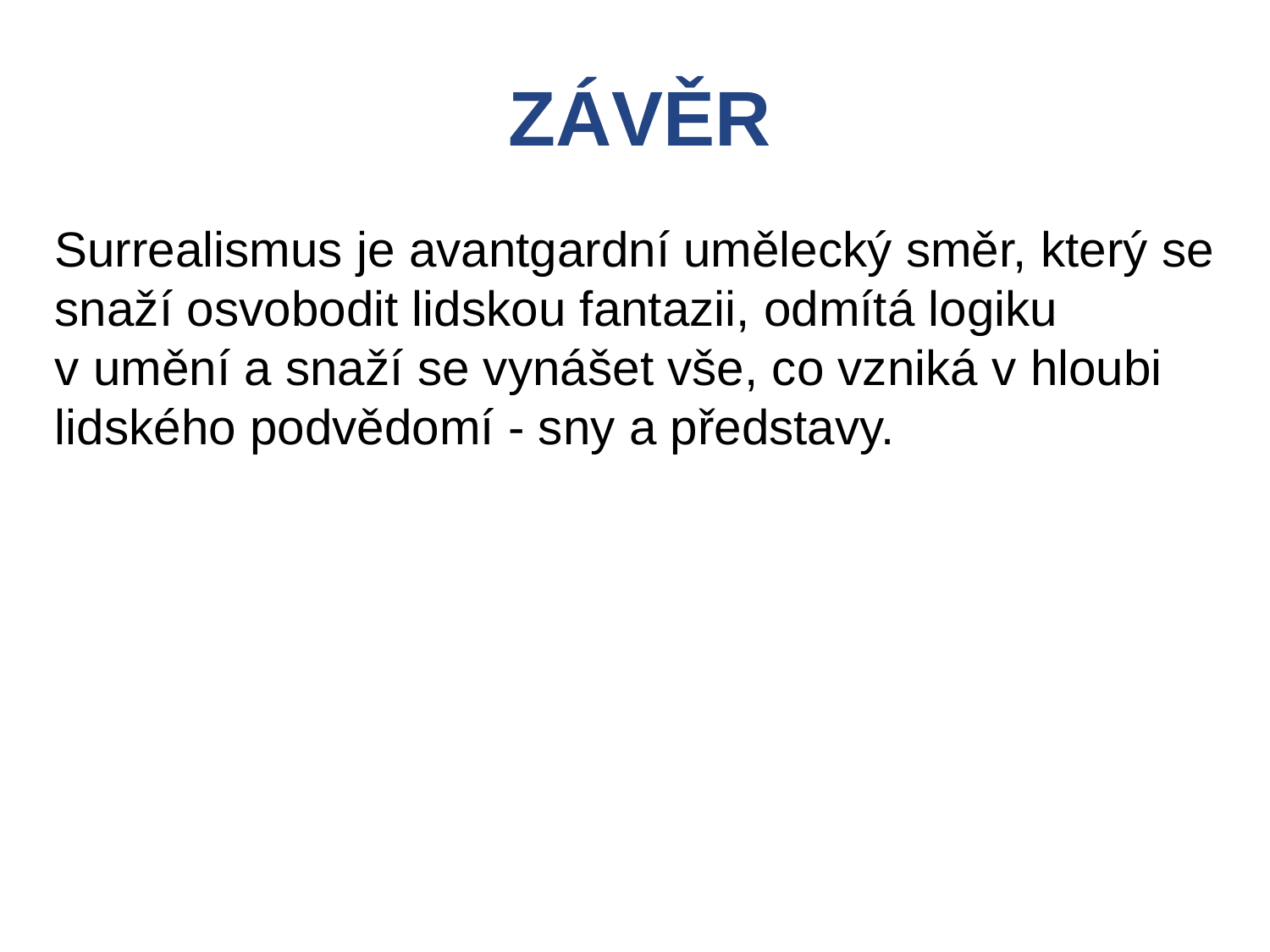

ZÁVĚR
Surrealismus je avantgardní umělecký směr, který se snaží osvobodit lidskou fantazii, odmítá logiku
v umění a snaží se vynášet vše, co vzniká v hloubi lidského podvědomí - sny a představy.